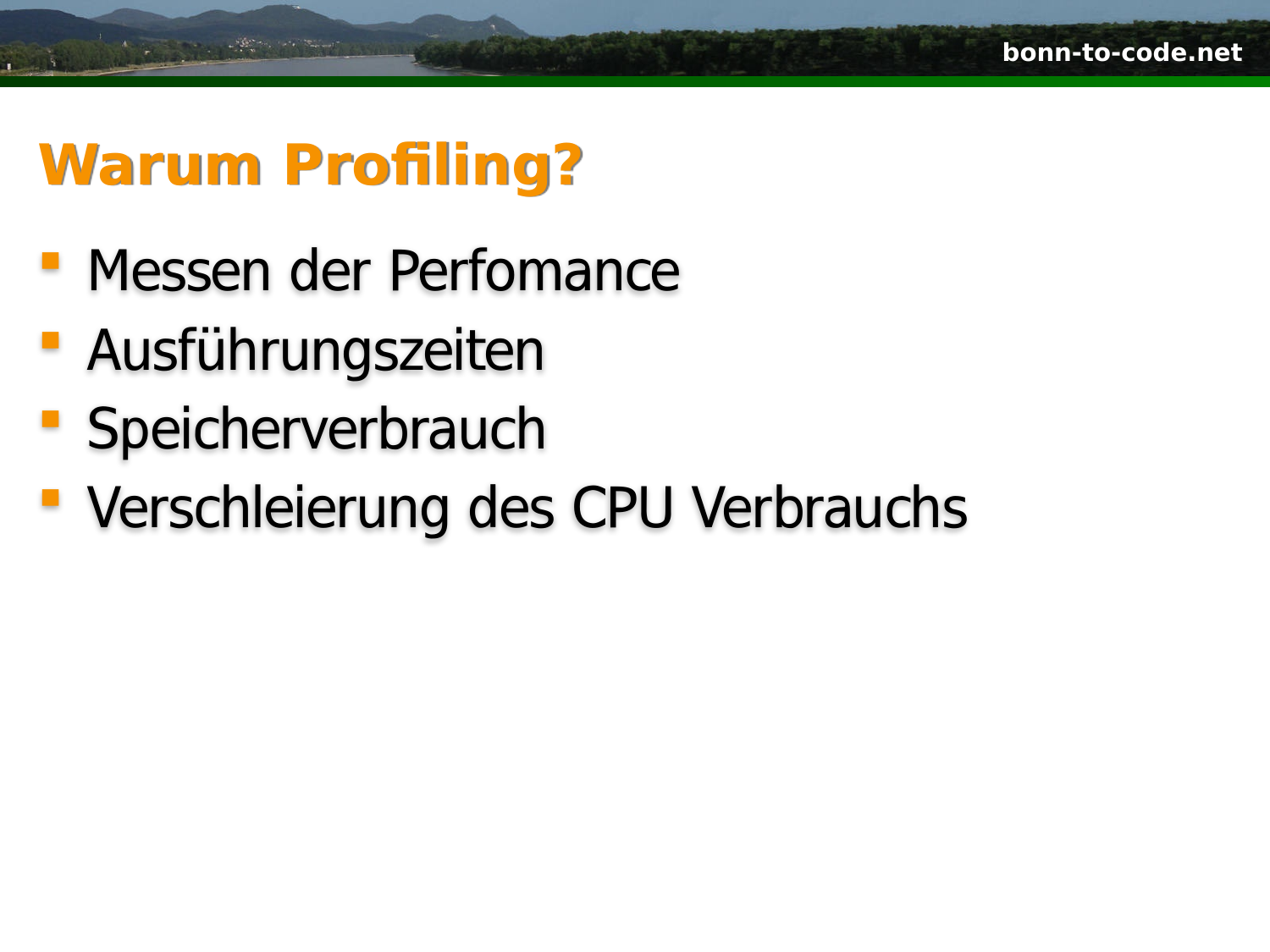

# Warum Profiling?
Messen der Perfomance
Ausführungszeiten
Speicherverbrauch
Verschleierung des CPU Verbrauchs